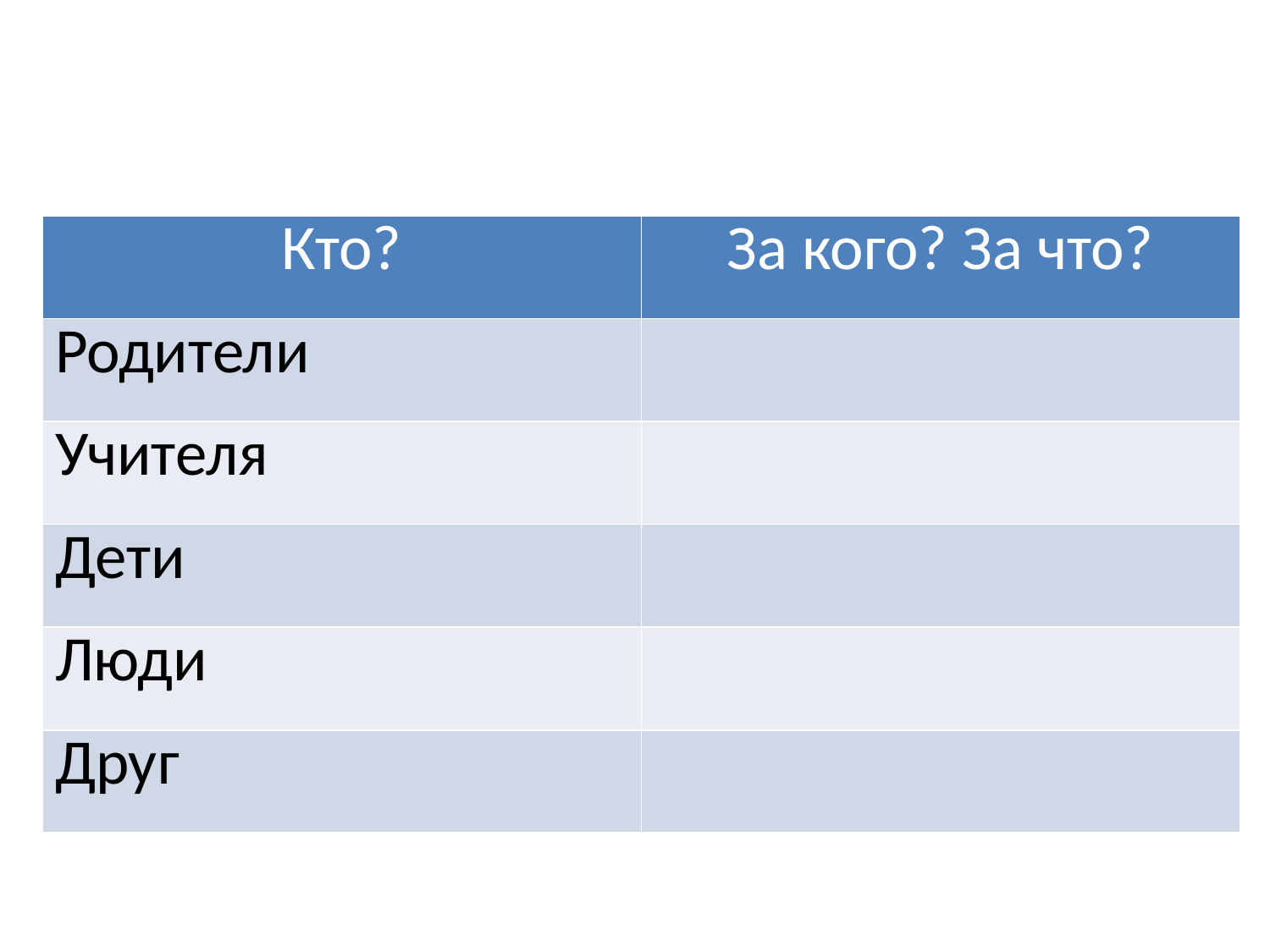

#
| Кто? | За кого? За что? |
| --- | --- |
| Родители |  |
| Учителя |  |
| Дети |  |
| Люди |  |
| Друг |  |